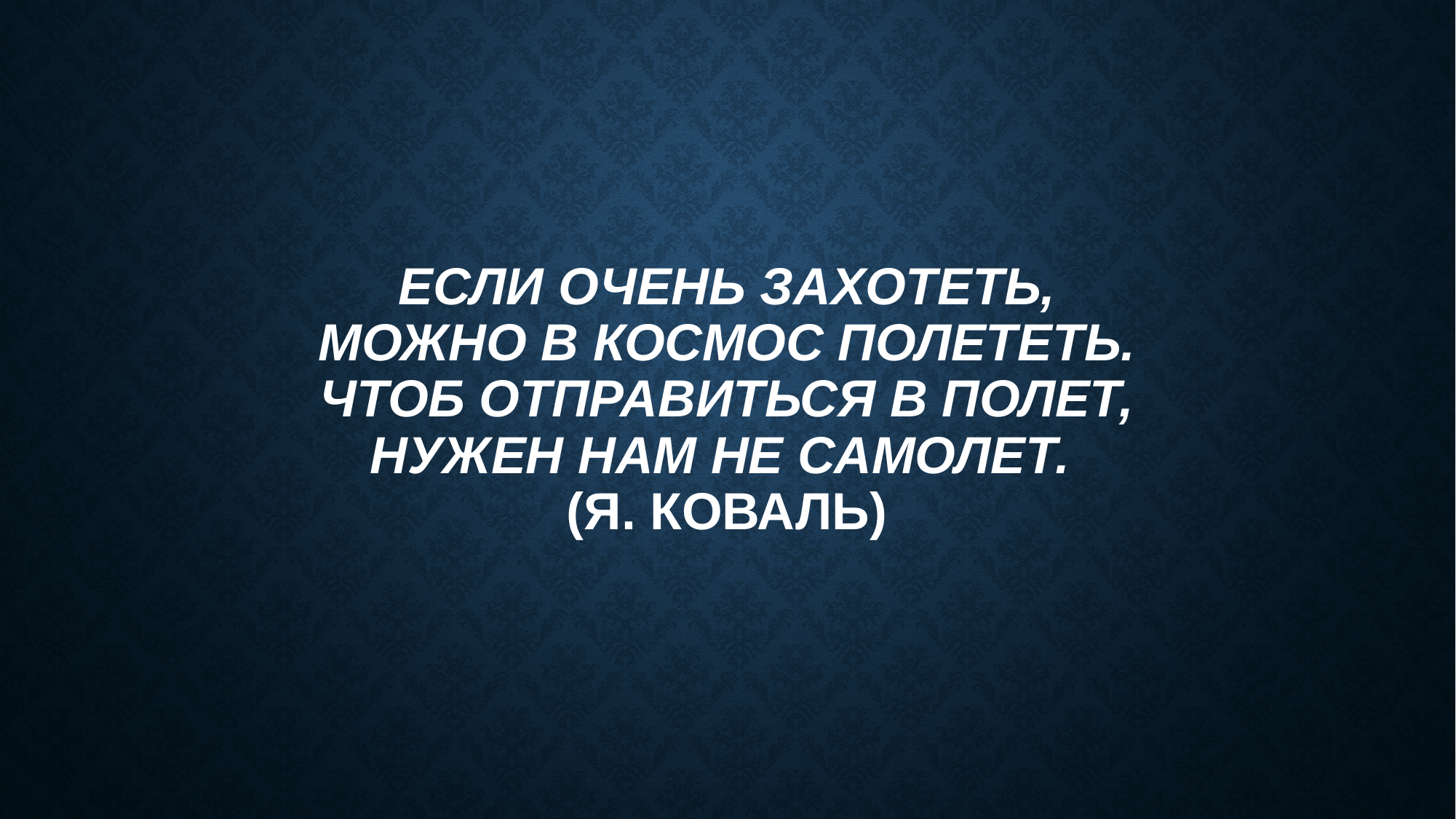

# Если очень захотеть, Можно в космос полететь. Чтоб отправиться в полет, Нужен нам не самолет. (Я. Коваль)